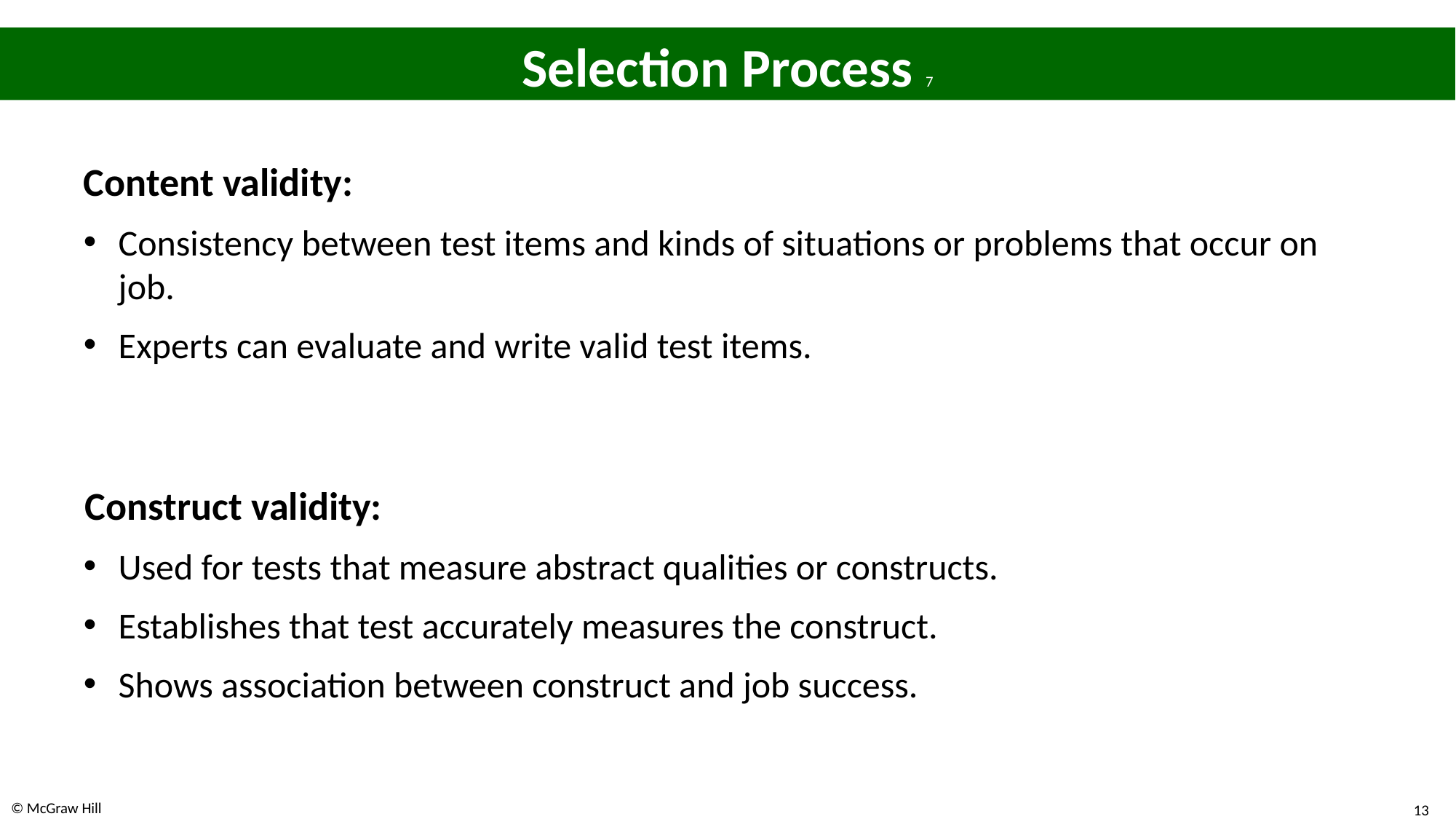

# Selection Process 7
Content validity:
Consistency between test items and kinds of situations or problems that occur on job.
Experts can evaluate and write valid test items.
Construct validity:
Used for tests that measure abstract qualities or constructs.
Establishes that test accurately measures the construct.
Shows association between construct and job success.